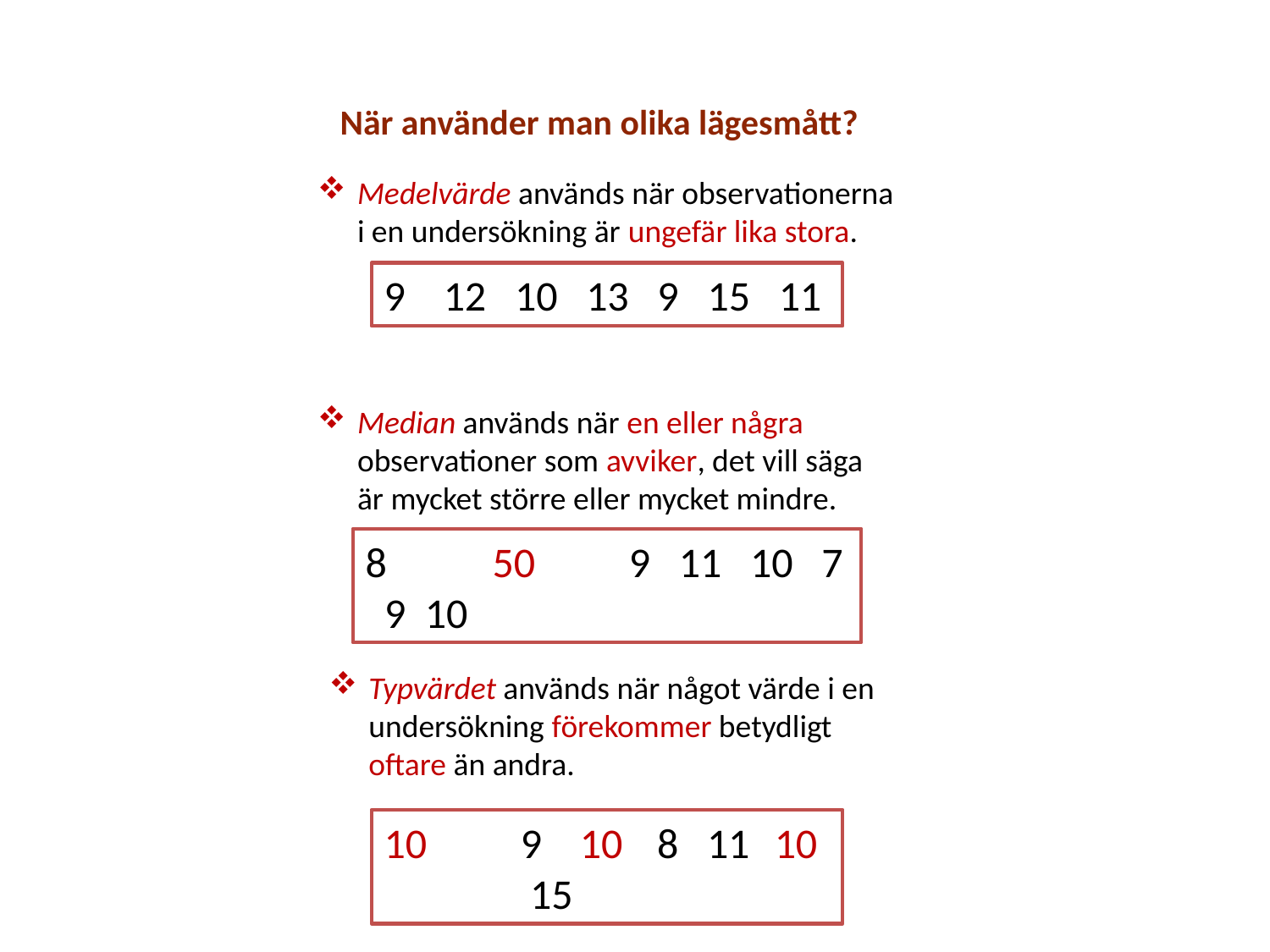

När använder man olika lägesmått?
Medelvärde används när observationerna i en undersökning är ungefär lika stora.
9    12   10   13   9   15   11
Median används när en eller några observationer som avviker, det vill säga är mycket större eller mycket mindre.
8	50 	 9   11   10   7   9  10
Typvärdet används när något värde i en undersökning förekommer betydligt oftare än andra.
10 	 9    10 	  8   11	 10 	  15